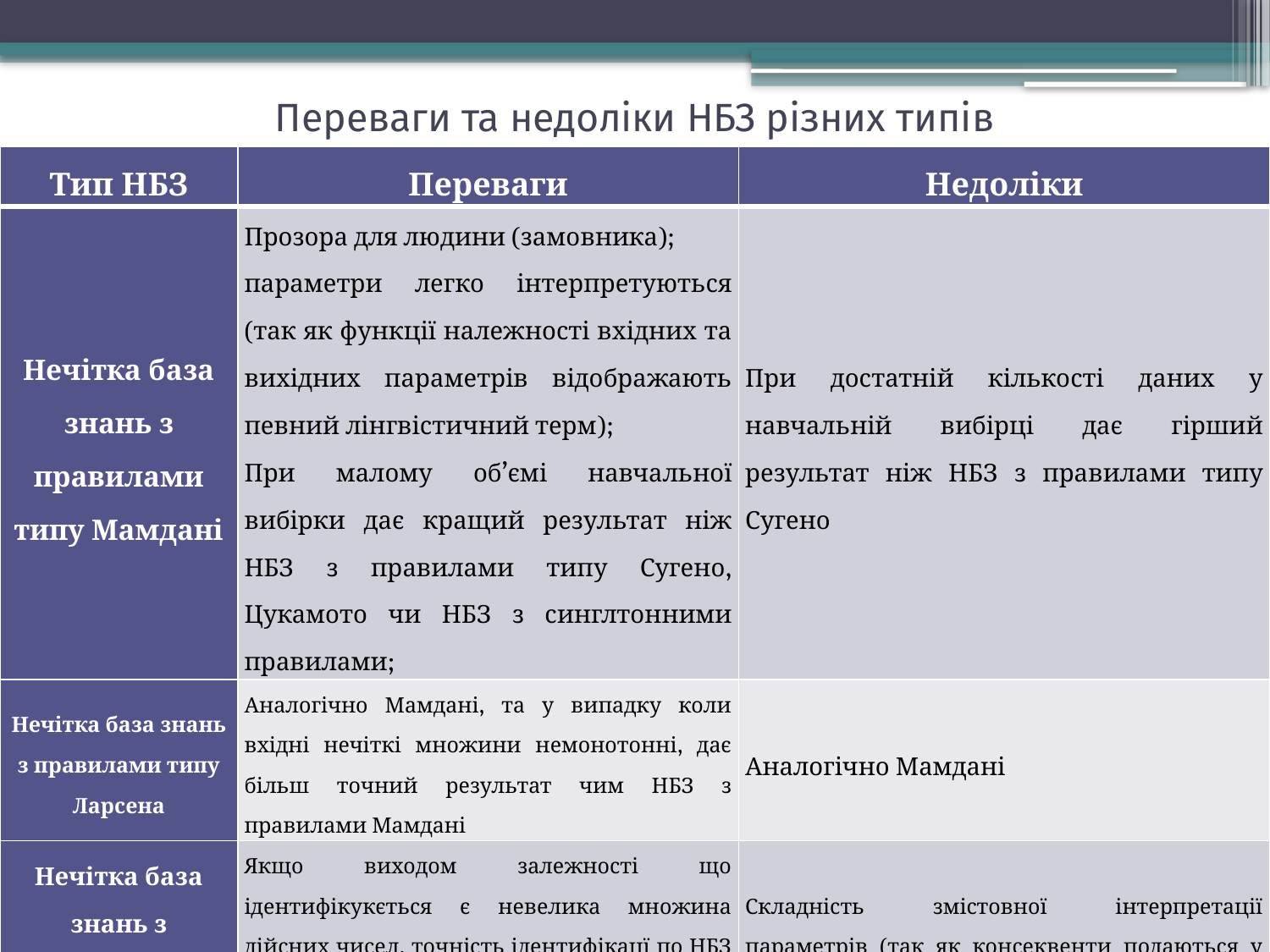

# Переваги та недоліки НБЗ різних типів
| Тип НБЗ | Переваги | Недоліки |
| --- | --- | --- |
| Нечітка база знань з правилами типу Мамдані | Прозора для людини (замовника); параметри легко інтерпретуються (так як функції належності вхідних та вихідних параметрів відображають певний лінгвістичний терм); При малому об’ємі навчальної вибірки дає кращий результат ніж НБЗ з правилами типу Сугено, Цукамото чи НБЗ з синглтонними правилами; | При достатній кількості даних у навчальній вибірці дає гірший результат ніж НБЗ з правилами типу Сугено |
| Нечітка база знань з правилами типу Ларсена | Аналогічно Мамдані, та у випадку коли вхідні нечіткі множини немонотонні, дає більш точний результат чим НБЗ з правилами Мамдані | Аналогічно Мамдані |
| Нечітка база знань з синглтонними правилами | Якщо виходом залежності що ідентифікукється є невелика множина дійсних чисел, точність ідентифікацї по НБЗ буде вищою чим у НБЗ з правилами інших типів | Складність змістовної інтерпретації параметрів (так як консеквенти подаються у вигляді дійсних чисел) |